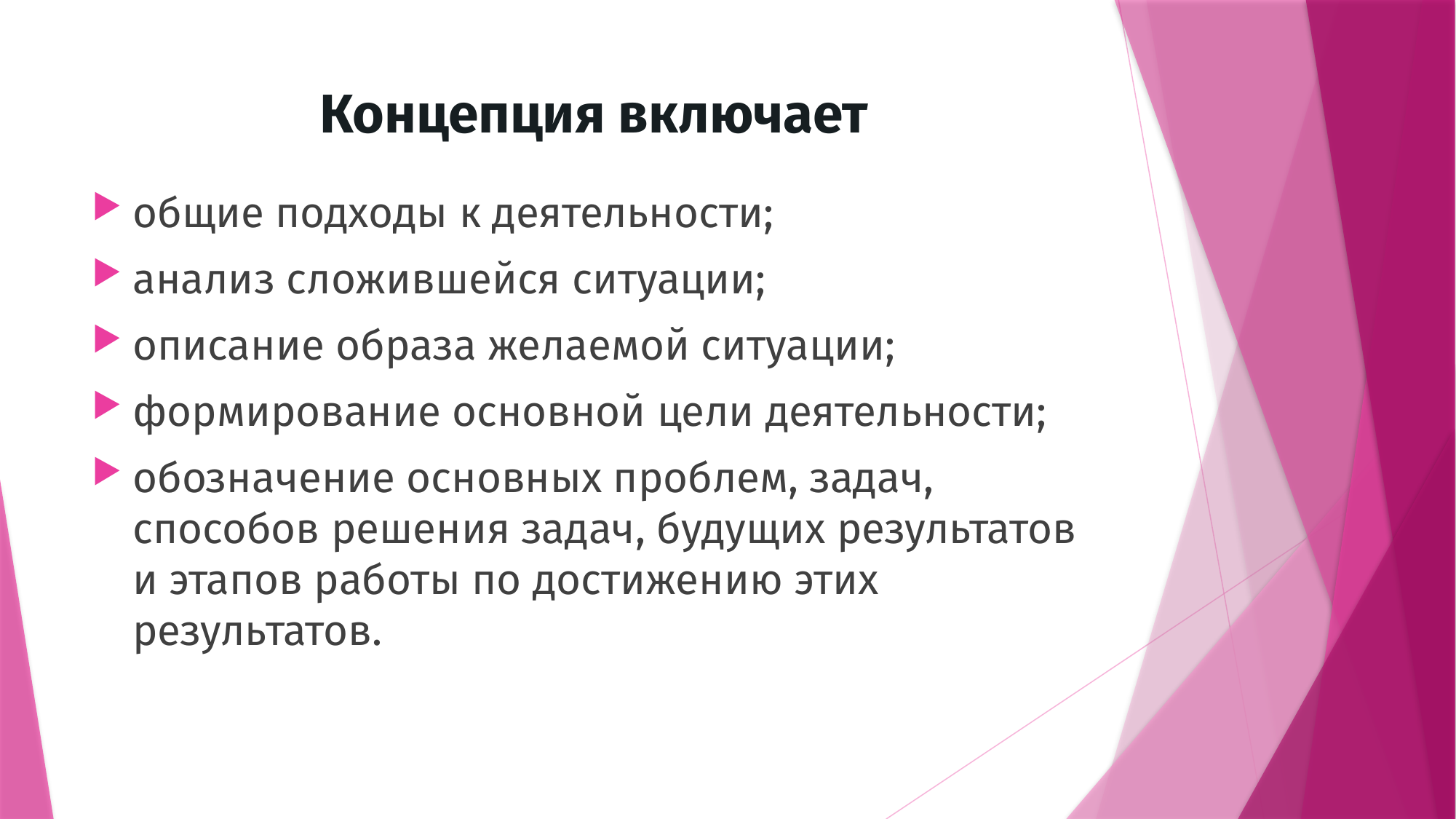

# Концепция включает
общие подходы к деятельности;
анализ сложившейся ситуации;
описание образа желаемой ситуации;
формирование основной цели деятельности;
обозначение основных проблем, задач, способов решения задач, будущих результатов и этапов работы по достижению этих результатов.